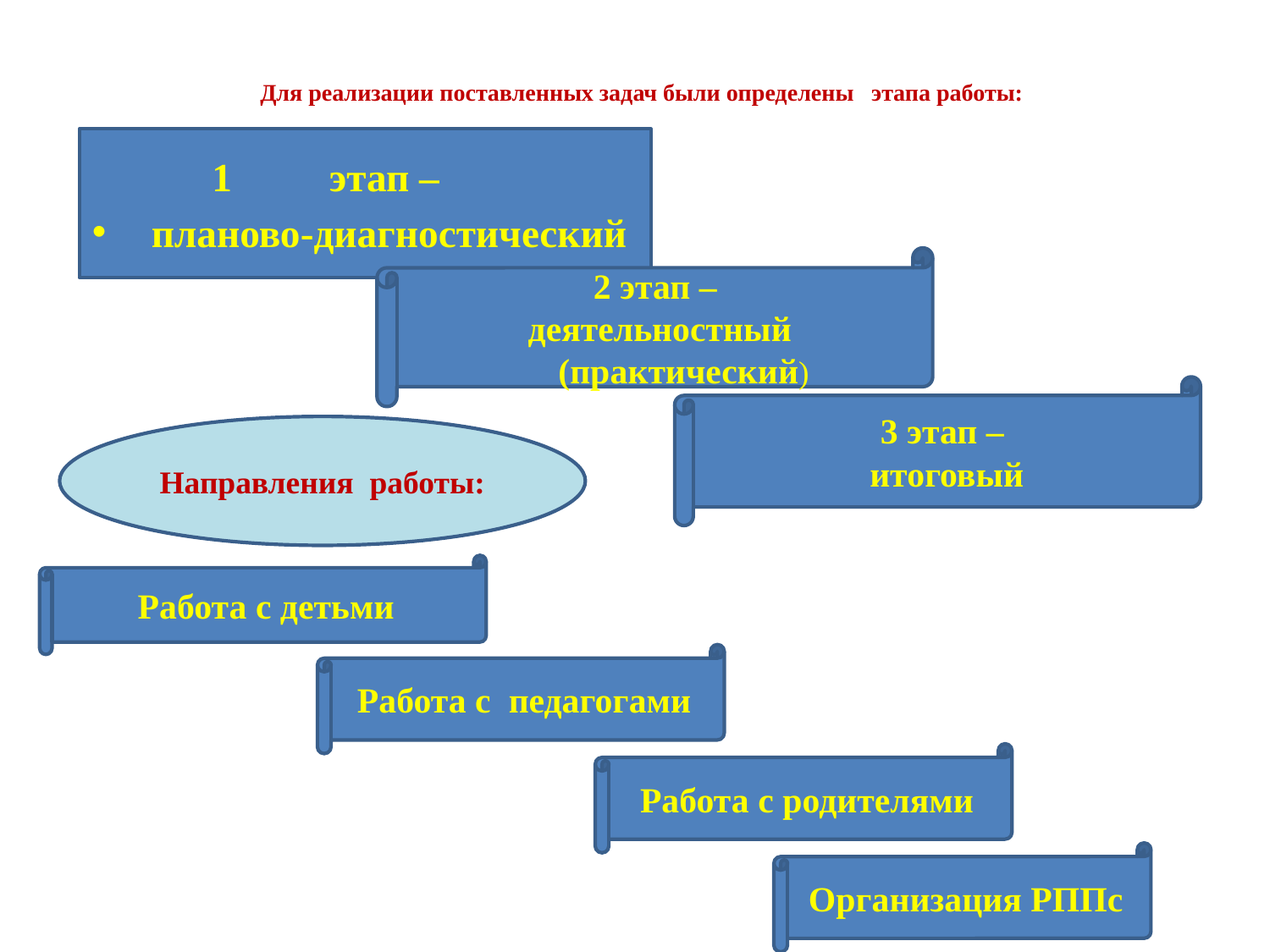

# Для реализации поставленных задач были определены   этапа работы:
этап –
планово-диагностический
2 этап –
деятельностный (практический)
3 этап –
 итоговый
Направления  работы:
Работа с детьми
Работа с  педагогами
Работа с родителями
Организация РППс